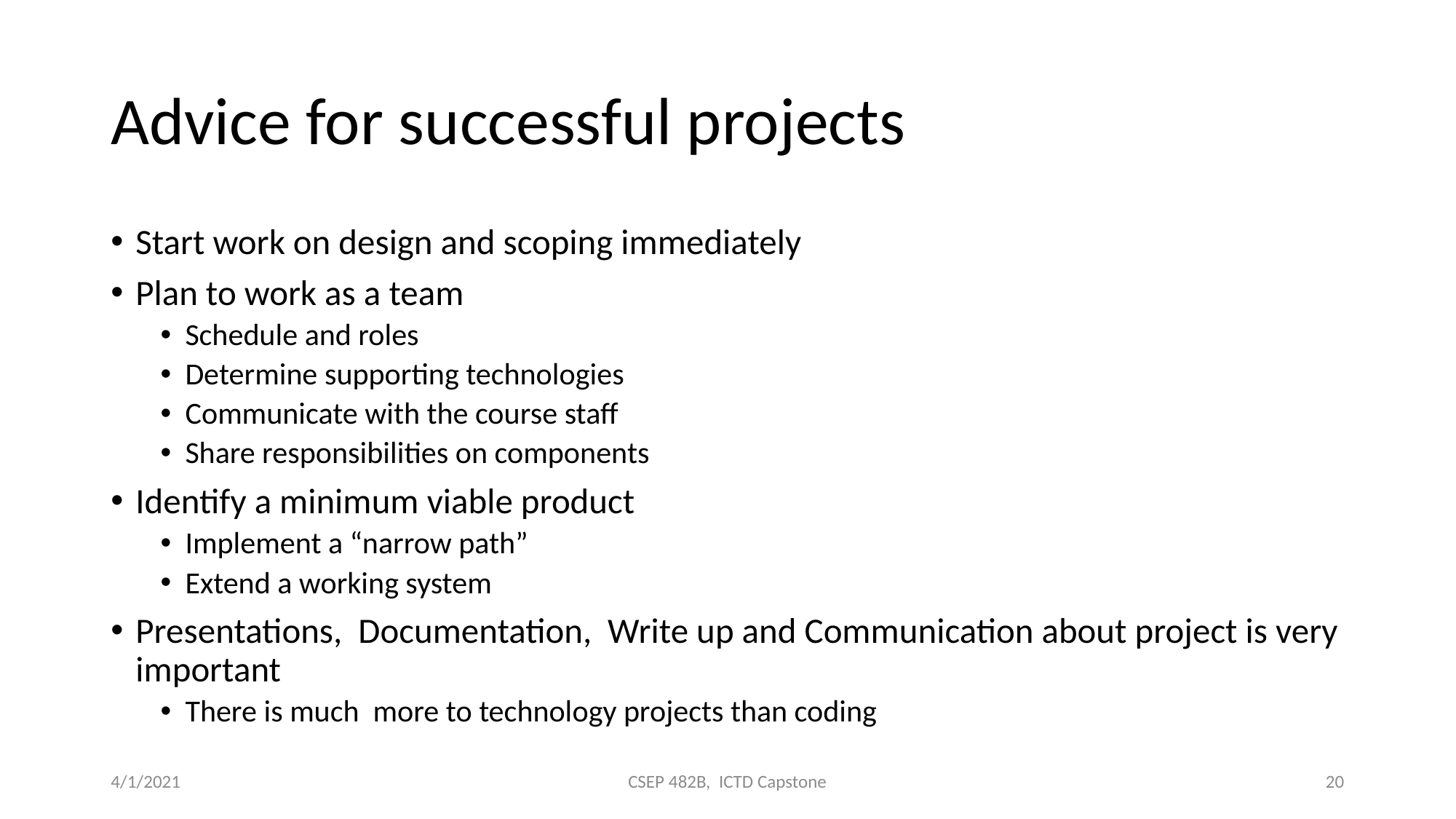

# Advice for successful projects
Start work on design and scoping immediately
Plan to work as a team
Schedule and roles
Determine supporting technologies
Communicate with the course staff
Share responsibilities on components
Identify a minimum viable product
Implement a “narrow path”
Extend a working system
Presentations,  Documentation,  Write up and Communication about project is very important
There is much  more to technology projects than coding
4/1/2021
CSEP 482B,  ICTD Capstone
20